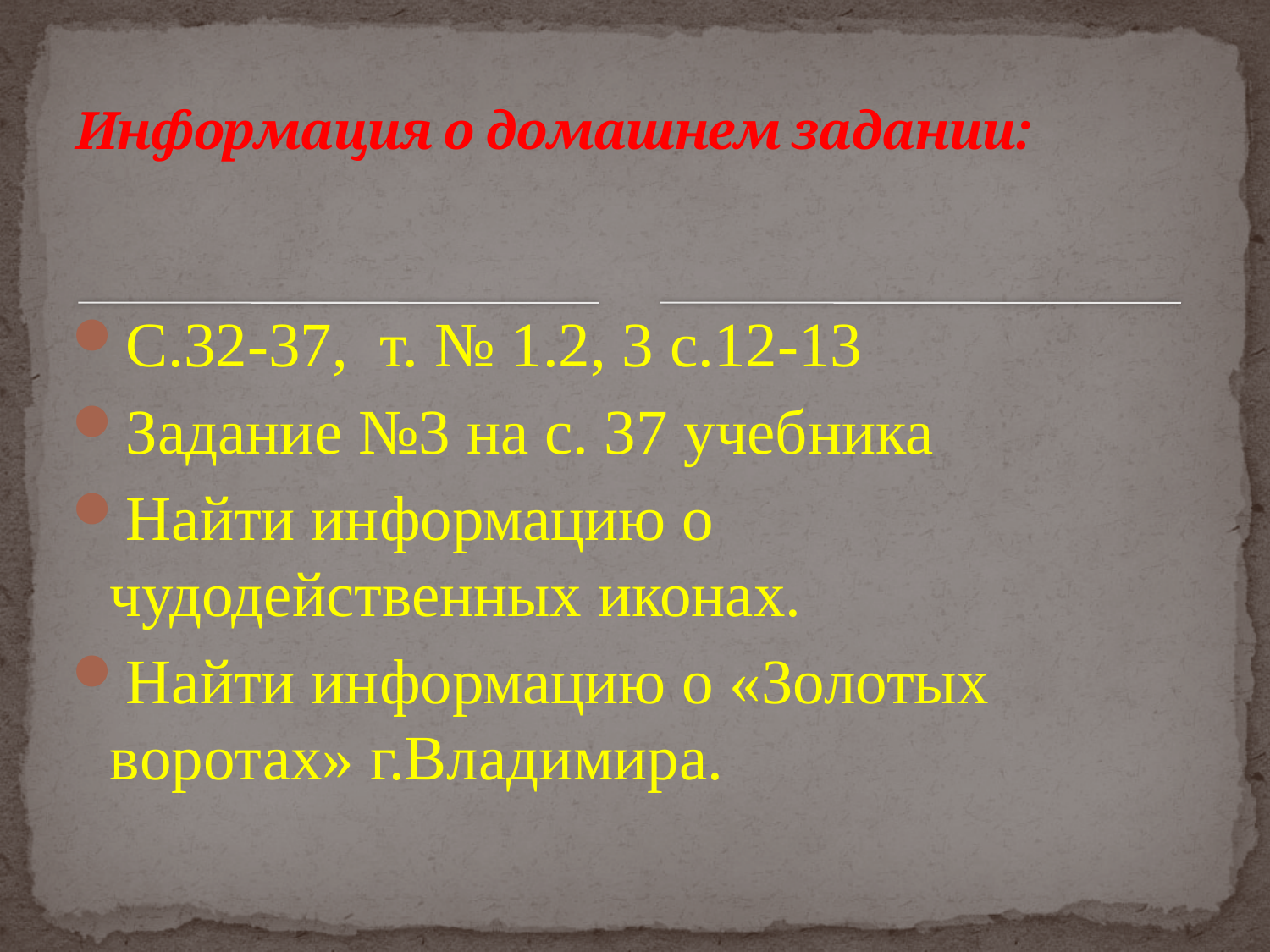

# Информация о домашнем задании:
С.32-37,  т. № 1.2, 3 с.12-13
Задание №3 на с. 37 учебника
Найти информацию о чудодейственных иконах.
Найти информацию о «Золотых воротах» г.Владимира.